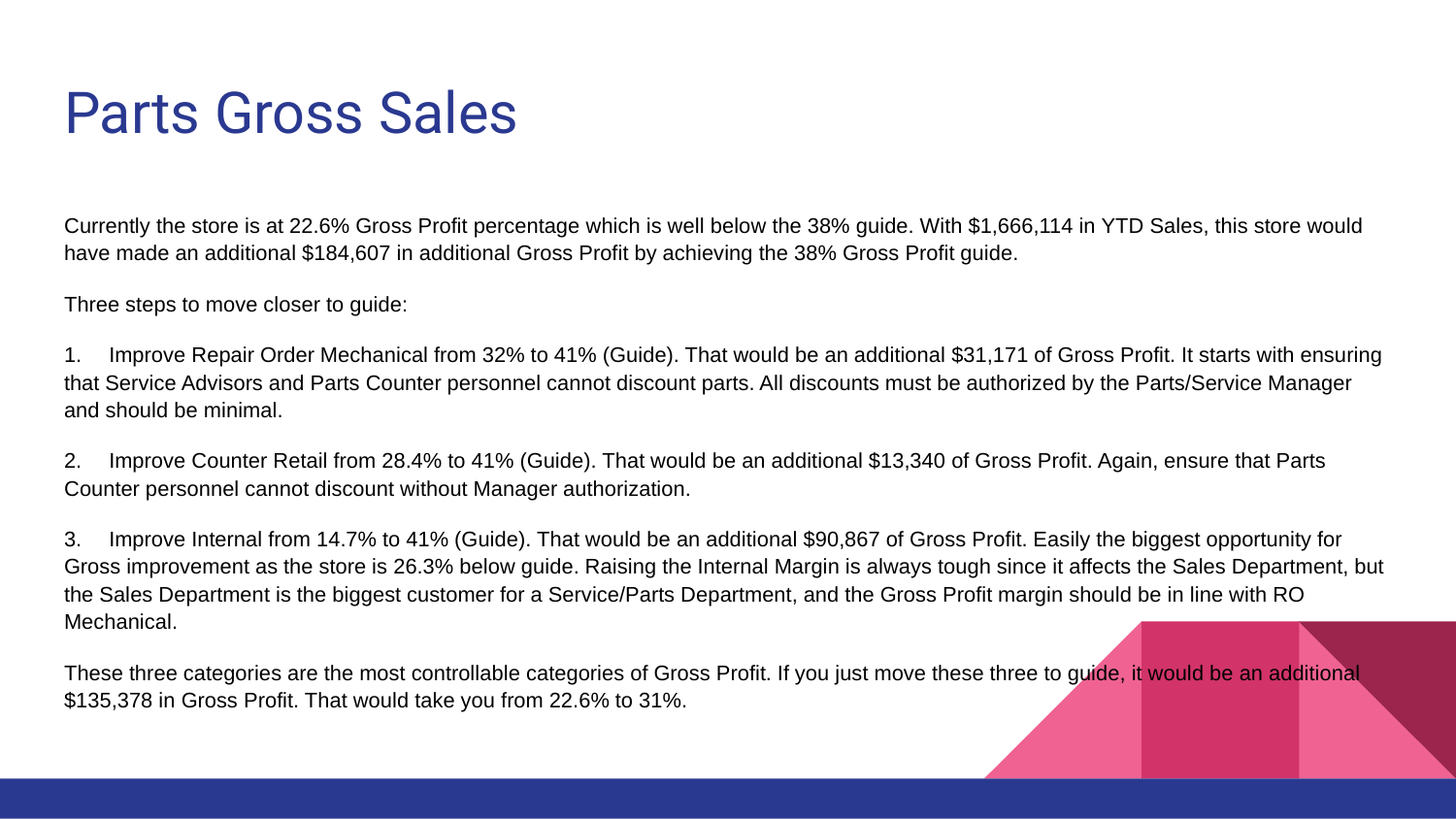

# Parts Gross Sales
Currently the store is at 22.6% Gross Profit percentage which is well below the 38% guide. With $1,666,114 in YTD Sales, this store would have made an additional $184,607 in additional Gross Profit by achieving the 38% Gross Profit guide.
Three steps to move closer to guide:
1.       Improve Repair Order Mechanical from 32% to 41% (Guide). That would be an additional $31,171 of Gross Profit. It starts with ensuring that Service Advisors and Parts Counter personnel cannot discount parts. All discounts must be authorized by the Parts/Service Manager and should be minimal.
2.       Improve Counter Retail from 28.4% to 41% (Guide). That would be an additional $13,340 of Gross Profit. Again, ensure that Parts Counter personnel cannot discount without Manager authorization.
3.       Improve Internal from 14.7% to 41% (Guide). That would be an additional $90,867 of Gross Profit. Easily the biggest opportunity for Gross improvement as the store is 26.3% below guide. Raising the Internal Margin is always tough since it affects the Sales Department, but the Sales Department is the biggest customer for a Service/Parts Department, and the Gross Profit margin should be in line with RO Mechanical.
These three categories are the most controllable categories of Gross Profit. If you just move these three to guide, it would be an additional $135,378 in Gross Profit. That would take you from 22.6% to 31%.